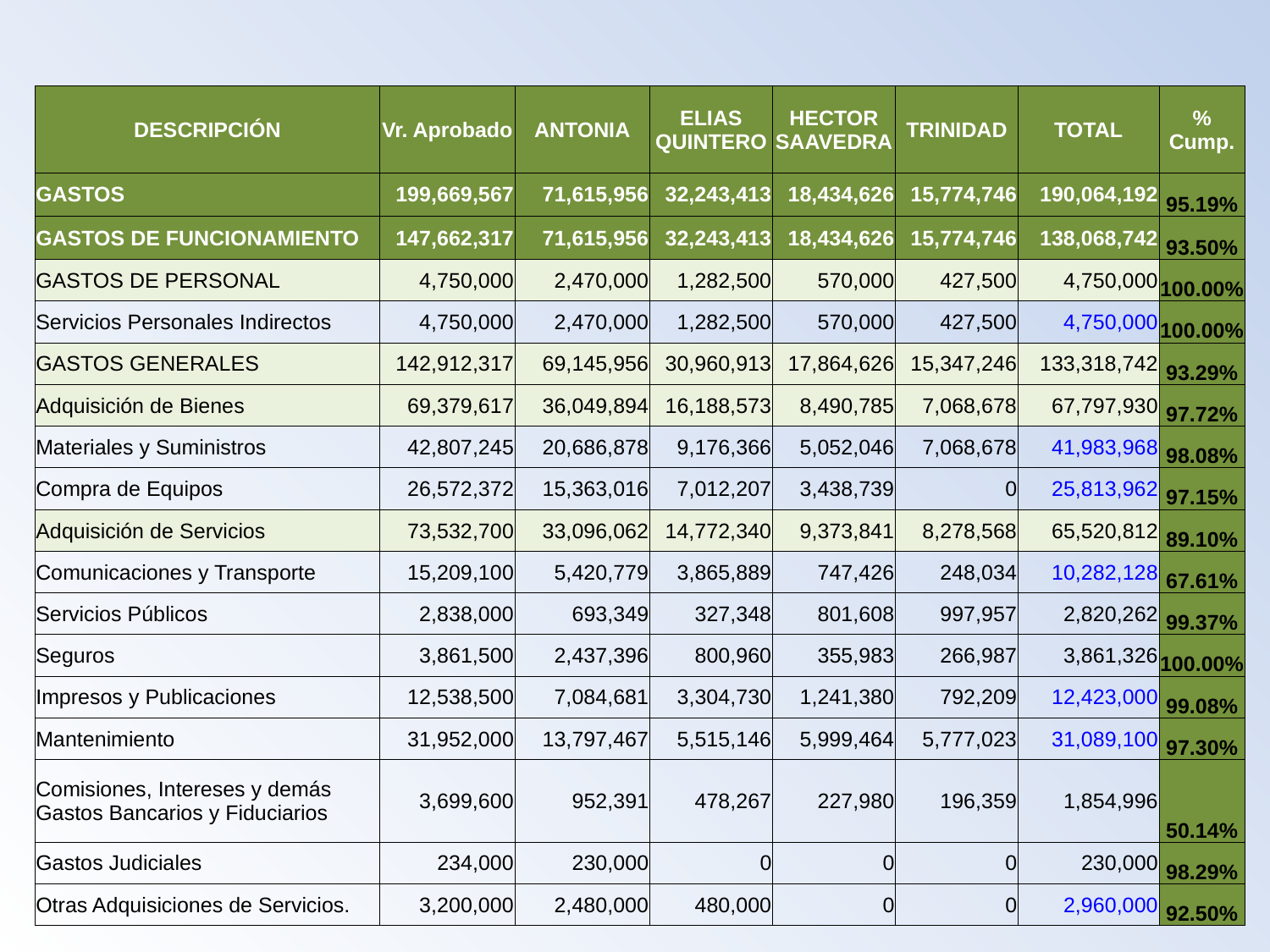

| DESCRIPCIÓN | Vr. Aprobado | ANTONIA | ELIAS QUINTERO | HECTOR SAAVEDRA | TRINIDAD | TOTAL | % Cump. |
| --- | --- | --- | --- | --- | --- | --- | --- |
| GASTOS | 199,669,567 | 71,615,956 | 32,243,413 | 18,434,626 | 15,774,746 | 190,064,192 | 95.19% |
| GASTOS DE FUNCIONAMIENTO | 147,662,317 | 71,615,956 | 32,243,413 | 18,434,626 | 15,774,746 | 138,068,742 | 93.50% |
| GASTOS DE PERSONAL | 4,750,000 | 2,470,000 | 1,282,500 | 570,000 | 427,500 | 4,750,000 | 100.00% |
| Servicios Personales Indirectos | 4,750,000 | 2,470,000 | 1,282,500 | 570,000 | 427,500 | 4,750,000 | 100.00% |
| GASTOS GENERALES | 142,912,317 | 69,145,956 | 30,960,913 | 17,864,626 | 15,347,246 | 133,318,742 | 93.29% |
| Adquisición de Bienes | 69,379,617 | 36,049,894 | 16,188,573 | 8,490,785 | 7,068,678 | 67,797,930 | 97.72% |
| Materiales y Suministros | 42,807,245 | 20,686,878 | 9,176,366 | 5,052,046 | 7,068,678 | 41,983,968 | 98.08% |
| Compra de Equipos | 26,572,372 | 15,363,016 | 7,012,207 | 3,438,739 | 0 | 25,813,962 | 97.15% |
| Adquisición de Servicios | 73,532,700 | 33,096,062 | 14,772,340 | 9,373,841 | 8,278,568 | 65,520,812 | 89.10% |
| Comunicaciones y Transporte | 15,209,100 | 5,420,779 | 3,865,889 | 747,426 | 248,034 | 10,282,128 | 67.61% |
| Servicios Públicos | 2,838,000 | 693,349 | 327,348 | 801,608 | 997,957 | 2,820,262 | 99.37% |
| Seguros | 3,861,500 | 2,437,396 | 800,960 | 355,983 | 266,987 | 3,861,326 | 100.00% |
| Impresos y Publicaciones | 12,538,500 | 7,084,681 | 3,304,730 | 1,241,380 | 792,209 | 12,423,000 | 99.08% |
| Mantenimiento | 31,952,000 | 13,797,467 | 5,515,146 | 5,999,464 | 5,777,023 | 31,089,100 | 97.30% |
| Comisiones, Intereses y demás Gastos Bancarios y Fiduciarios | 3,699,600 | 952,391 | 478,267 | 227,980 | 196,359 | 1,854,996 | 50.14% |
| Gastos Judiciales | 234,000 | 230,000 | 0 | 0 | 0 | 230,000 | 98.29% |
| Otras Adquisiciones de Servicios. | 3,200,000 | 2,480,000 | 480,000 | 0 | 0 | 2,960,000 | 92.50% |